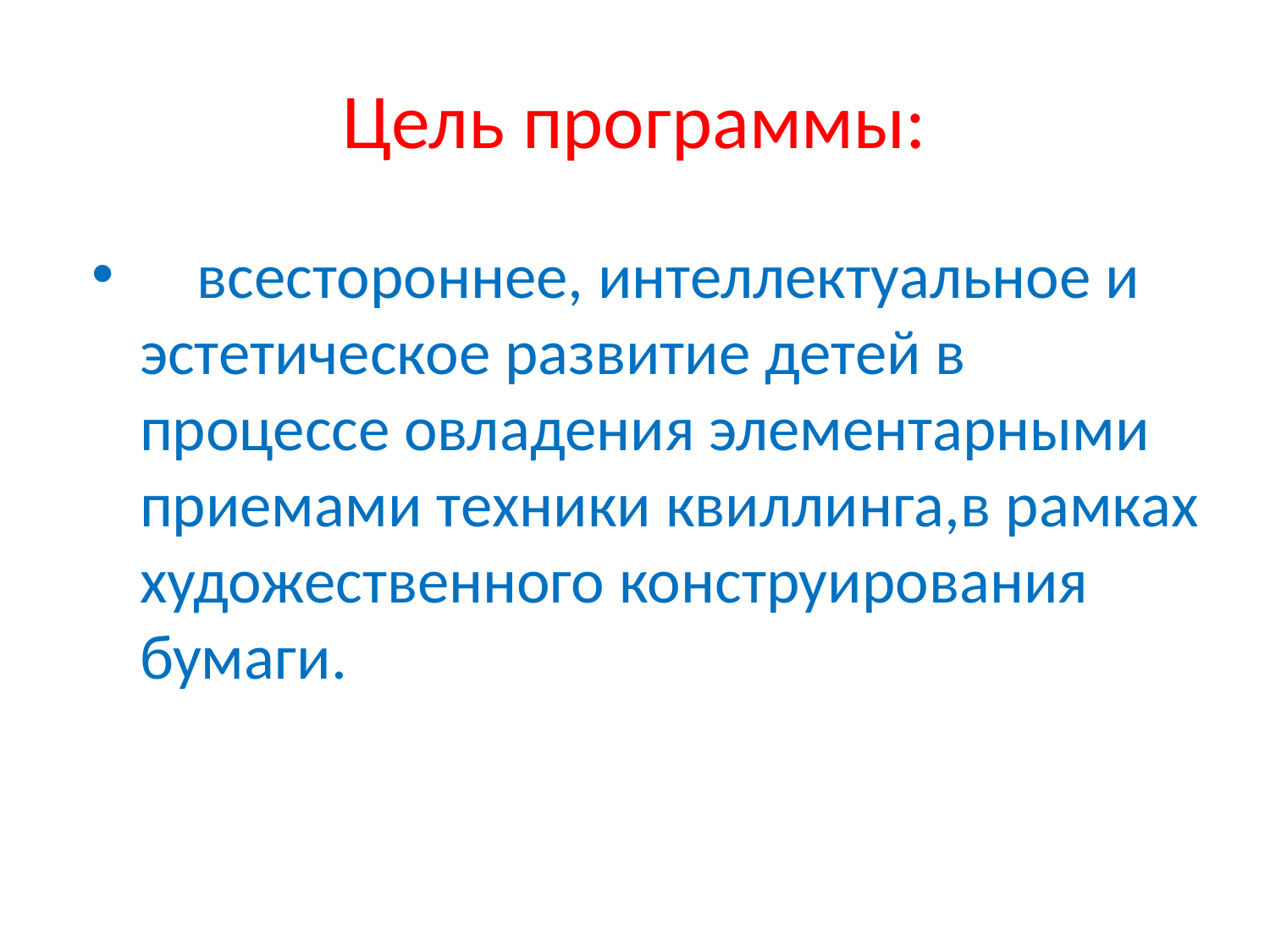

# Цель программы:
    всестороннее, интеллектуальное и эстетическое развитие детей в процессе овладения элементарными приемами техники квиллинга,в рамках художественного конструирования бумаги.